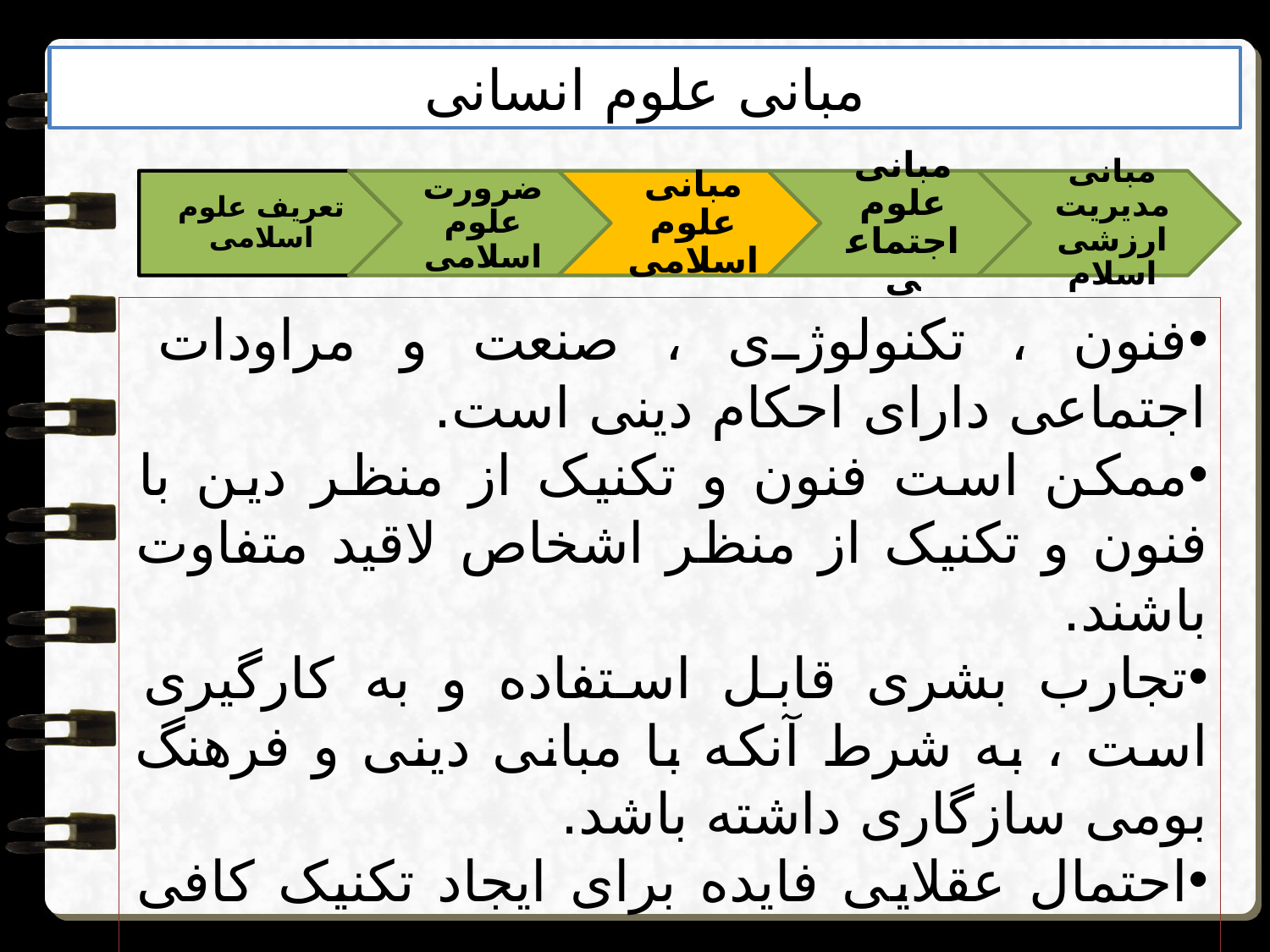

مبانی علوم انسانی
تعریف علوم اسلامی
ضرورت علوم اسلامی
مبانی علوم اسلامی
مبانی علوم اجتماعی
مبانی مدیریت ارزشی اسلام
فنون ، تکنولوژی ، صنعت و مراودات اجتماعی دارای احکام دینی است.
ممکن است فنون و تکنیک از منظر دین با فنون و تکنیک از منظر اشخاص لاقید متفاوت باشند.
تجارب بشری قابل استفاده و به کارگیری است ، به شرط آنکه با مبانی دینی و فرهنگ بومی سازگاری داشته باشد.
احتمال عقلایی فایده برای ایجاد تکنیک کافی است ، و نیازی به سودمندی قطعی ندارد.